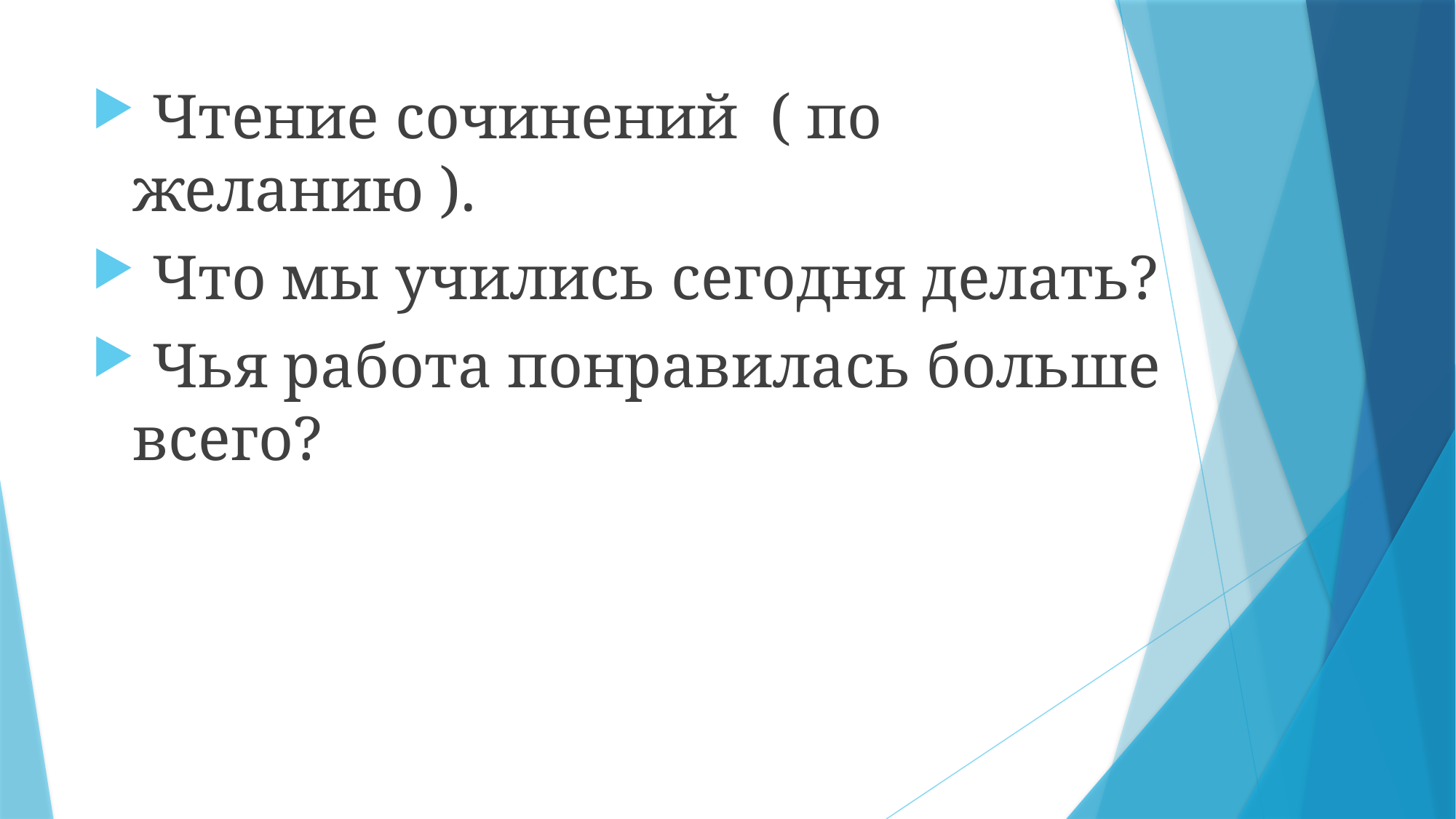

#
 Чтение сочинений  ( по желанию ).
 Что мы учились сегодня делать?
 Чья работа понравилась больше всего?